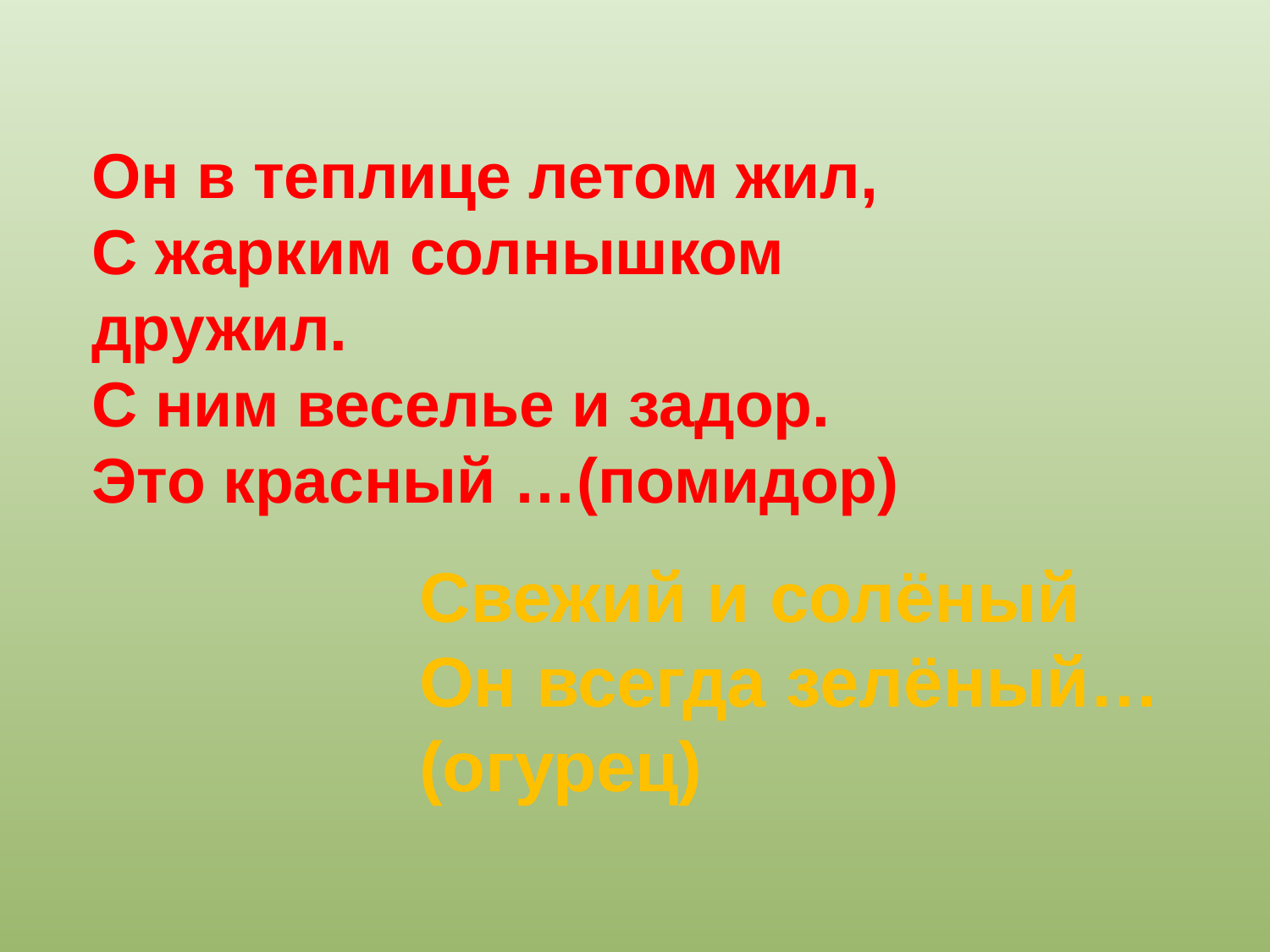

Он в теплице летом жил,
С жарким солнышком дружил.
С ним веселье и задор.
Это красный …(помидор)
Свежий и солёный
Он всегда зелёный…(огурец)